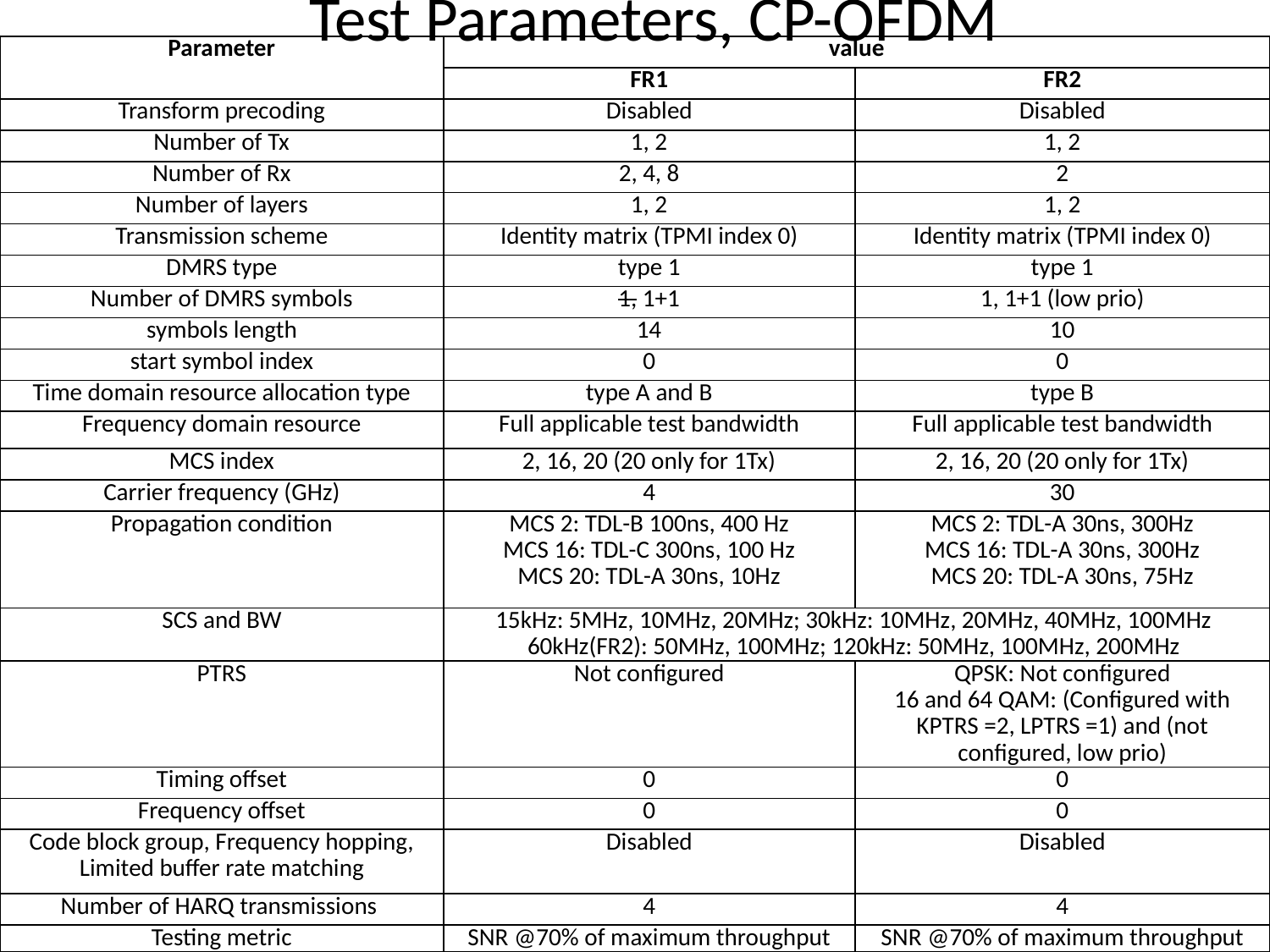

# Test Parameters, CP-OFDM
| Parameter | value |  |
| --- | --- | --- |
|  | FR1 | FR2 |
| Transform precoding | Disabled | Disabled |
| Number of Tx | 1, 2 | 1, 2 |
| Number of Rx | 2, 4, 8 | 2 |
| Number of layers | 1, 2 | 1, 2 |
| Transmission scheme | Identity matrix (TPMI index 0) | Identity matrix (TPMI index 0) |
| DMRS type | type 1 | type 1 |
| Number of DMRS symbols | 1, 1+1 | 1, 1+1 (low prio) |
| symbols length | 14 | 10 |
| start symbol index | 0 | 0 |
| Time domain resource allocation type | type A and B | type B |
| Frequency domain resource | Full applicable test bandwidth | Full applicable test bandwidth |
| MCS index | 2, 16, 20 (20 only for 1Tx) | 2, 16, 20 (20 only for 1Tx) |
| Carrier frequency (GHz) | 4 | 30 |
| Propagation condition | MCS 2: TDL-B 100ns, 400 Hz MCS 16: TDL-C 300ns, 100 Hz MCS 20: TDL-A 30ns, 10Hz | MCS 2: TDL-A 30ns, 300Hz MCS 16: TDL-A 30ns, 300Hz MCS 20: TDL-A 30ns, 75Hz |
| SCS and BW | 15kHz: 5MHz, 10MHz, 20MHz; 30kHz: 10MHz, 20MHz, 40MHz, 100MHz 60kHz(FR2): 50MHz, 100MHz; 120kHz: 50MHz, 100MHz, 200MHz |  |
| PTRS | Not configured | QPSK: Not configured 16 and 64 QAM: (Configured with KPTRS =2, LPTRS =1) and (not configured, low prio) |
| Timing offset | 0 | 0 |
| Frequency offset | 0 | 0 |
| Code block group, Frequency hopping, Limited buffer rate matching | Disabled | Disabled |
| Number of HARQ transmissions | 4 | 4 |
| Testing metric | SNR @70% of maximum throughput | SNR @70% of maximum throughput |